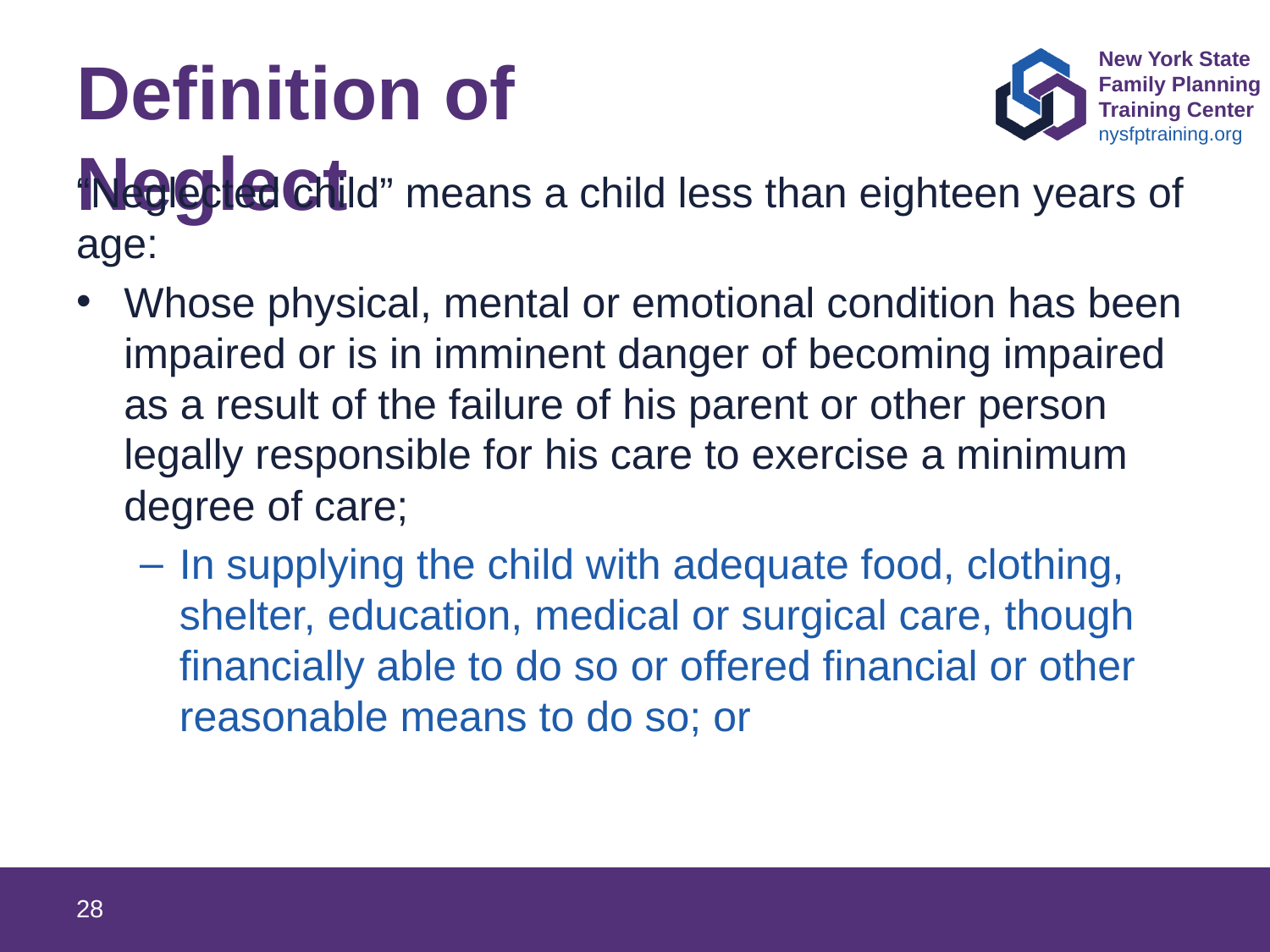

# Definition of Neglect
“Neglected child” means a child less than eighteen years of age:
Whose physical, mental or emotional condition has been impaired or is in imminent danger of becoming impaired as a result of the failure of his parent or other person legally responsible for his care to exercise a minimum degree of care;
In supplying the child with adequate food, clothing, shelter, education, medical or surgical care, though financially able to do so or offered financial or other reasonable means to do so; or
28